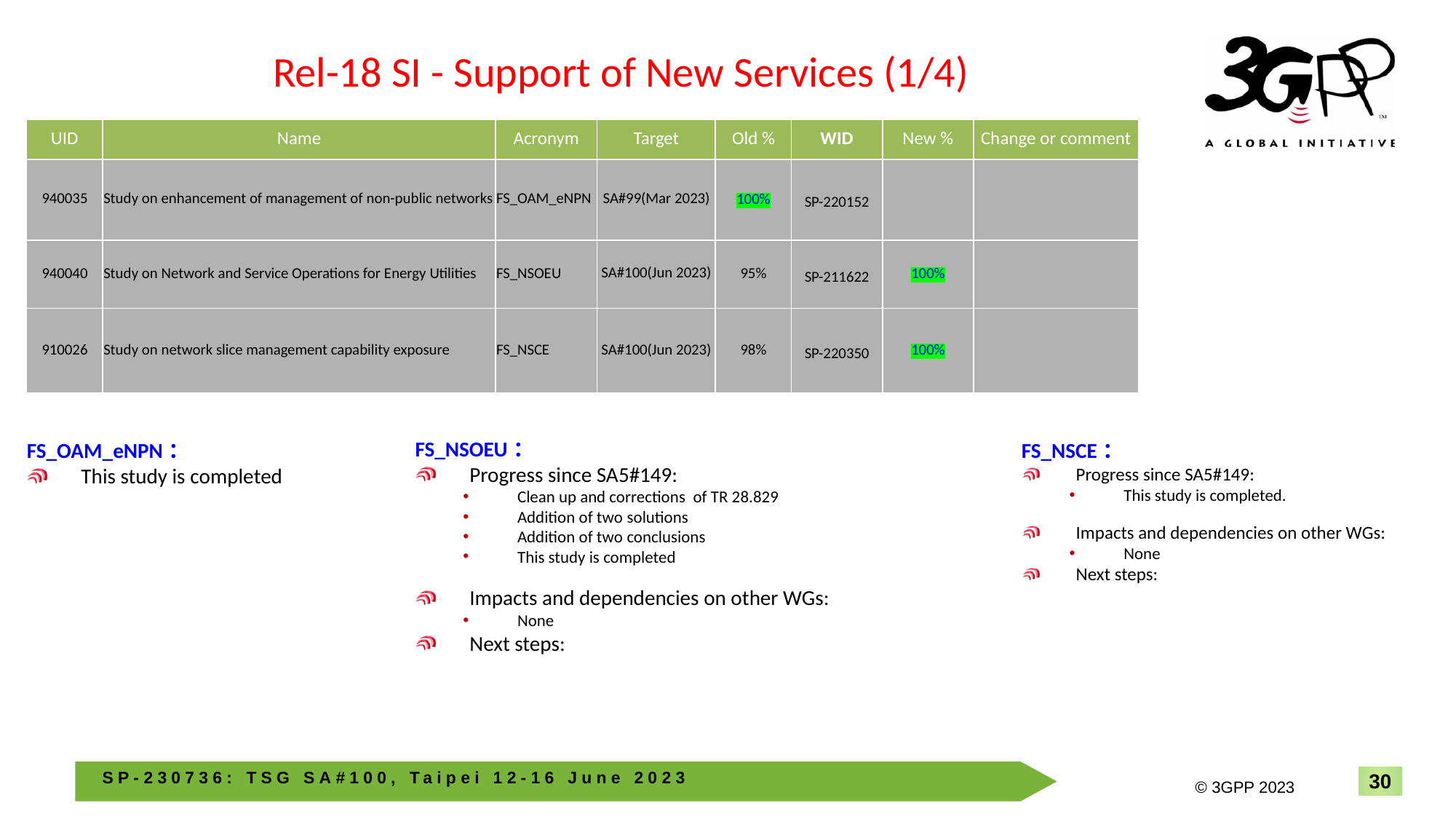

# Rel-18 SI - Support of New Services (1/4)
| UID | Name | Acronym | Target | Old % | WID | New % | Change or comment |
| --- | --- | --- | --- | --- | --- | --- | --- |
| 940035 | Study on enhancement of management of non-public networks | FS\_OAM\_eNPN | SA#99(Mar 2023) | 100% | SP-220152 |  |  |
| 940040 | Study on Network and Service Operations for Energy Utilities | FS\_NSOEU | SA#100(Jun 2023) | 95% | SP-211622 | 100% |  |
| 910026 | Study on network slice management capability exposure | FS\_NSCE | SA#100(Jun 2023) | 98% | SP-220350 | 100% |  |
FS_NSOEU：
Progress since SA5#149:
Clean up and corrections  of TR 28.829
Addition of two solutions
Addition of two conclusions
This study is completed

Impacts and dependencies on other WGs:
None
Next steps:

FS_NSCE：
Progress since SA5#149:
This study is completed.

Impacts and dependencies on other WGs:
None
Next steps:

FS_OAM_eNPN：
This study is completed